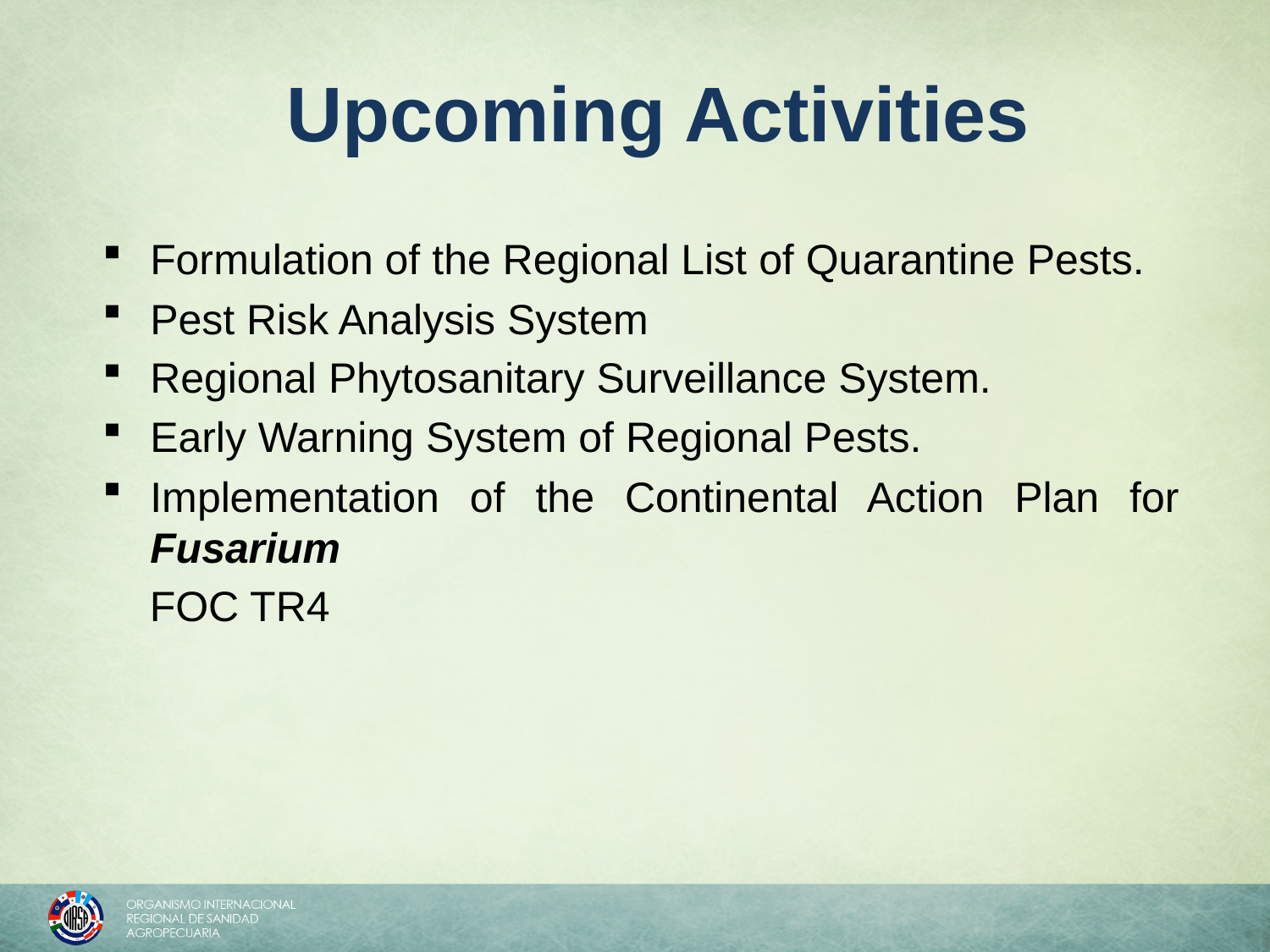

Upcoming Activities
Formulation of the Regional List of Quarantine Pests.
Pest Risk Analysis System
Regional Phytosanitary Surveillance System.
Early Warning System of Regional Pests.
Implementation of the Continental Action Plan for Fusarium
    FOC TR4